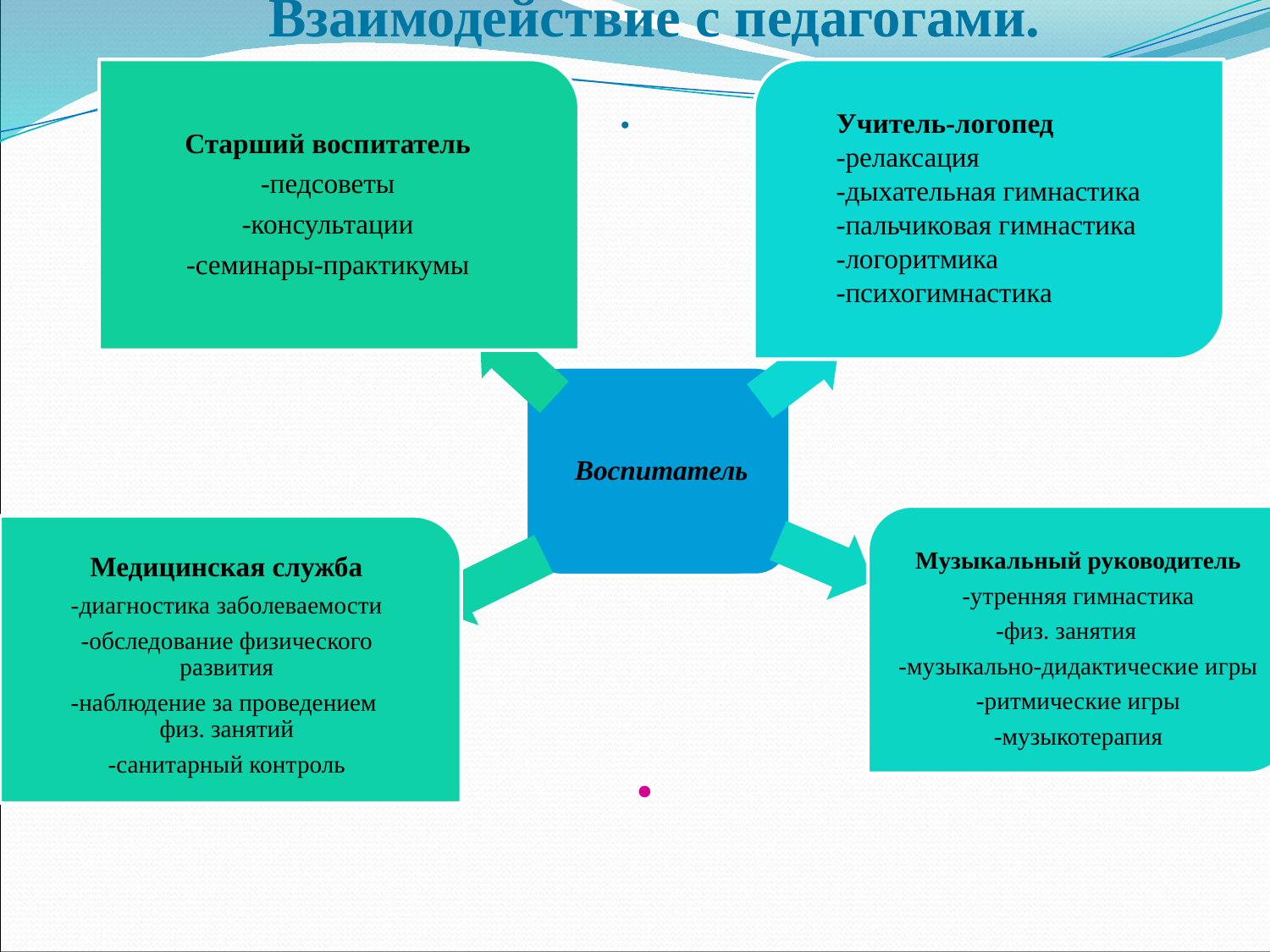

Взаимодействие с педагогами.
# .

Старший воспитатель
-педсоветы
-консультации
-семинары-практикумы

.
Учитель-логопед
-релаксация
-дыхательная гимнастика
-пальчиковая гимнастика
-логоритмика
-психогимнастика

 Воспитатель

Музыкальный руководитель
-утренняя гимнастика
-физ. занятия
-музыкально-дидактические игры
-ритмические игры
-музыкотерапия
-

Медицинская служба
-диагностика заболеваемости
-обследование физического развития
-наблюдение за проведением  физ. занятий
-санитарный контроль

-